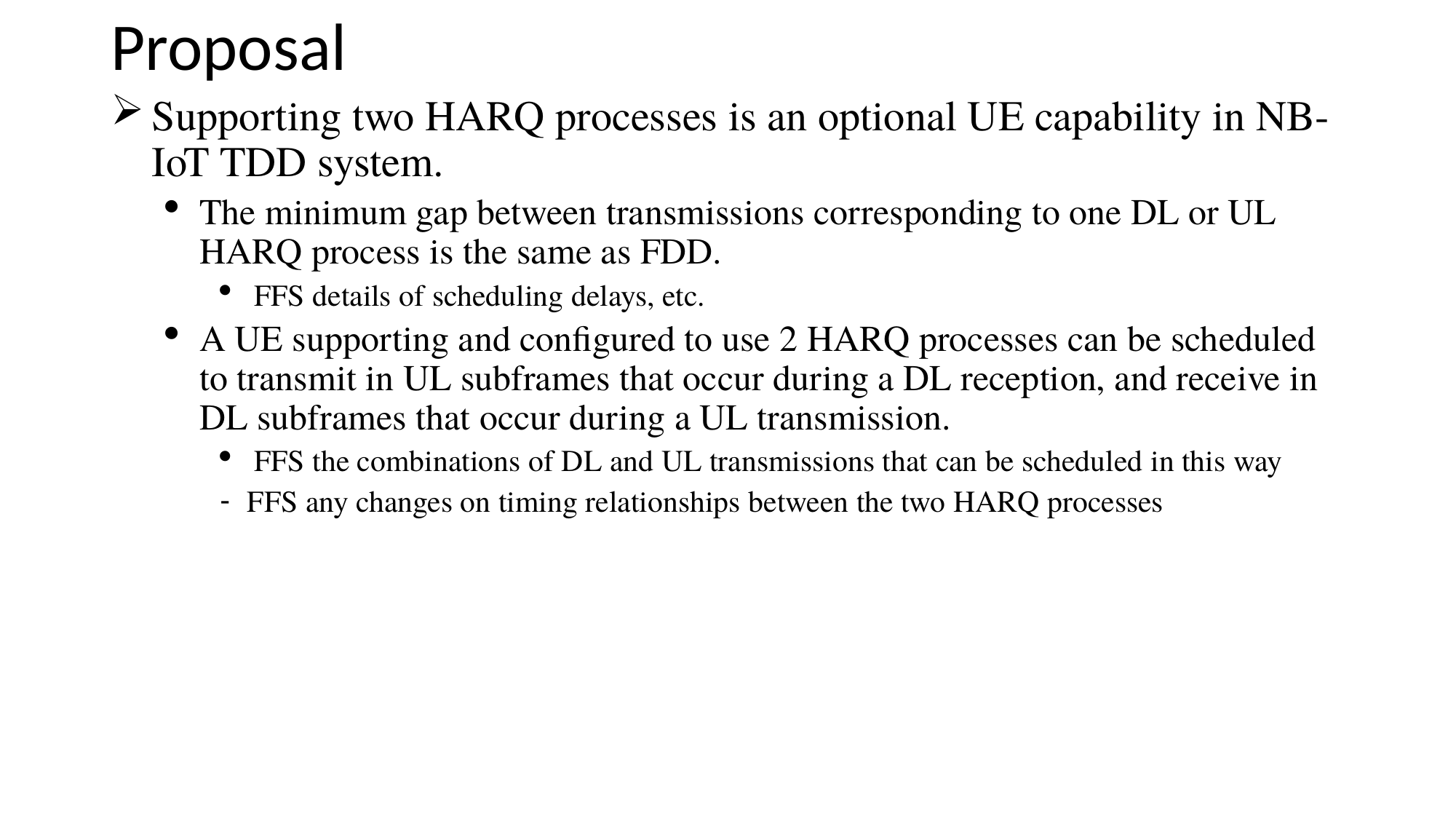

# Proposal
Supporting two HARQ processes is an optional UE capability in NB-IoT TDD system.
The minimum gap between transmissions corresponding to one DL or UL HARQ process is the same as FDD.
FFS details of scheduling delays, etc.
A UE supporting and configured to use 2 HARQ processes can be scheduled to transmit in UL subframes that occur during a DL reception, and receive in DL subframes that occur during a UL transmission.
FFS the combinations of DL and UL transmissions that can be scheduled in this way
FFS any changes on timing relationships between the two HARQ processes